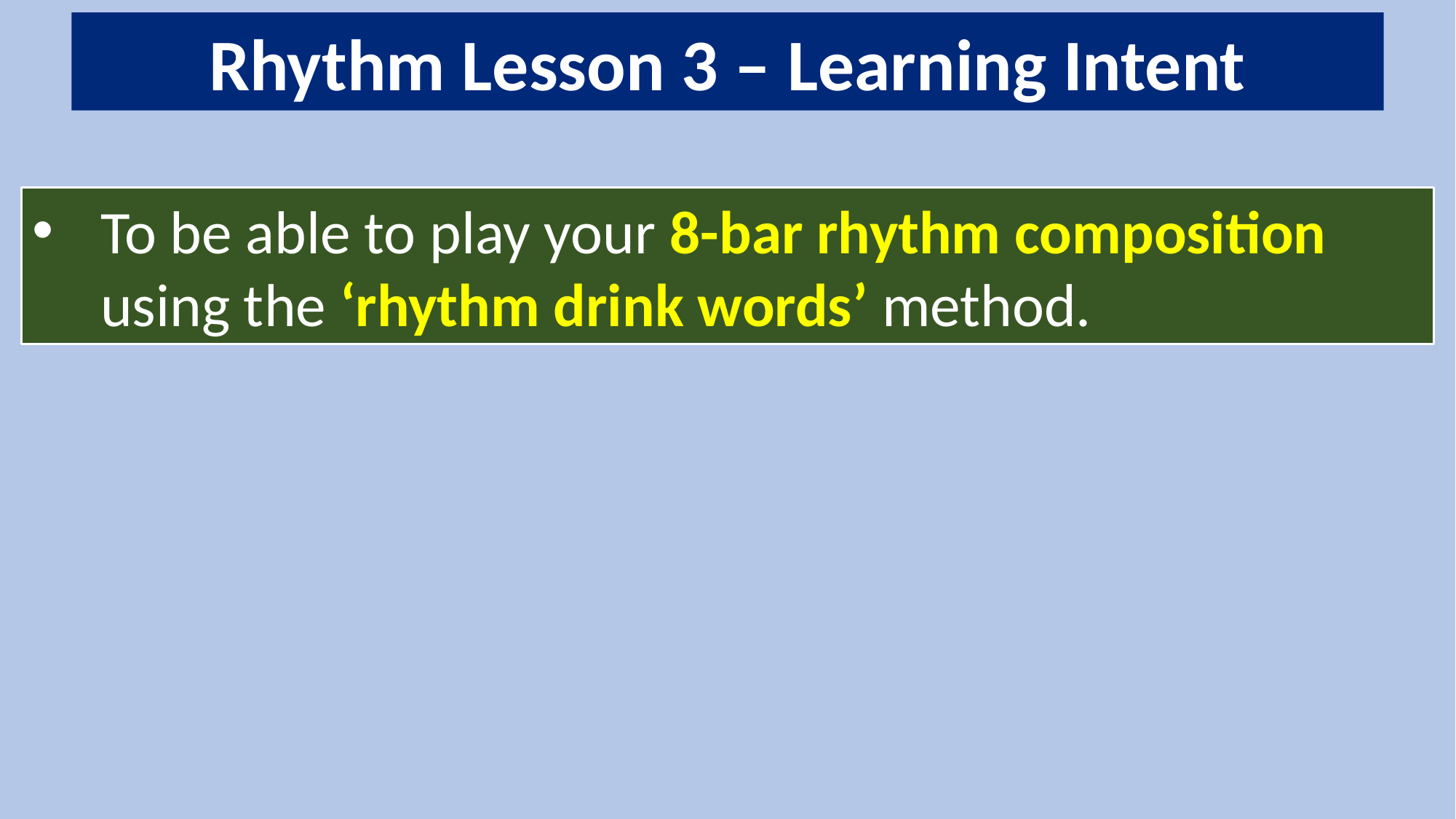

Rhythm Lesson 3 – Learning Intent
To be able to play your 8-bar rhythm composition using the ‘rhythm drink words’ method.